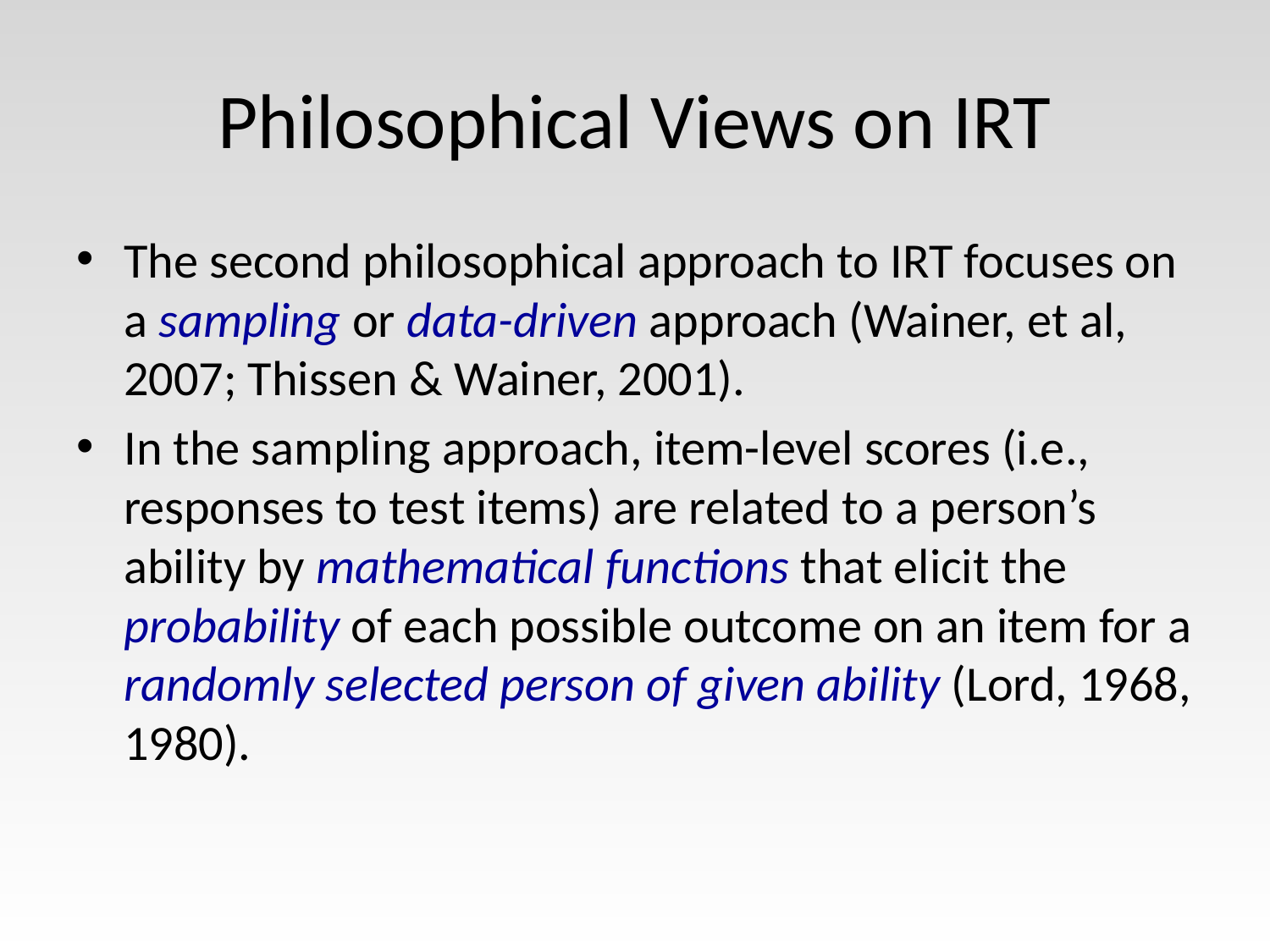

# Philosophical Views on IRT
The second philosophical approach to IRT focuses on a sampling or data-driven approach (Wainer, et al, 2007; Thissen & Wainer, 2001).
In the sampling approach, item-level scores (i.e., responses to test items) are related to a person’s ability by mathematical functions that elicit the probability of each possible outcome on an item for a randomly selected person of given ability (Lord, 1968, 1980).